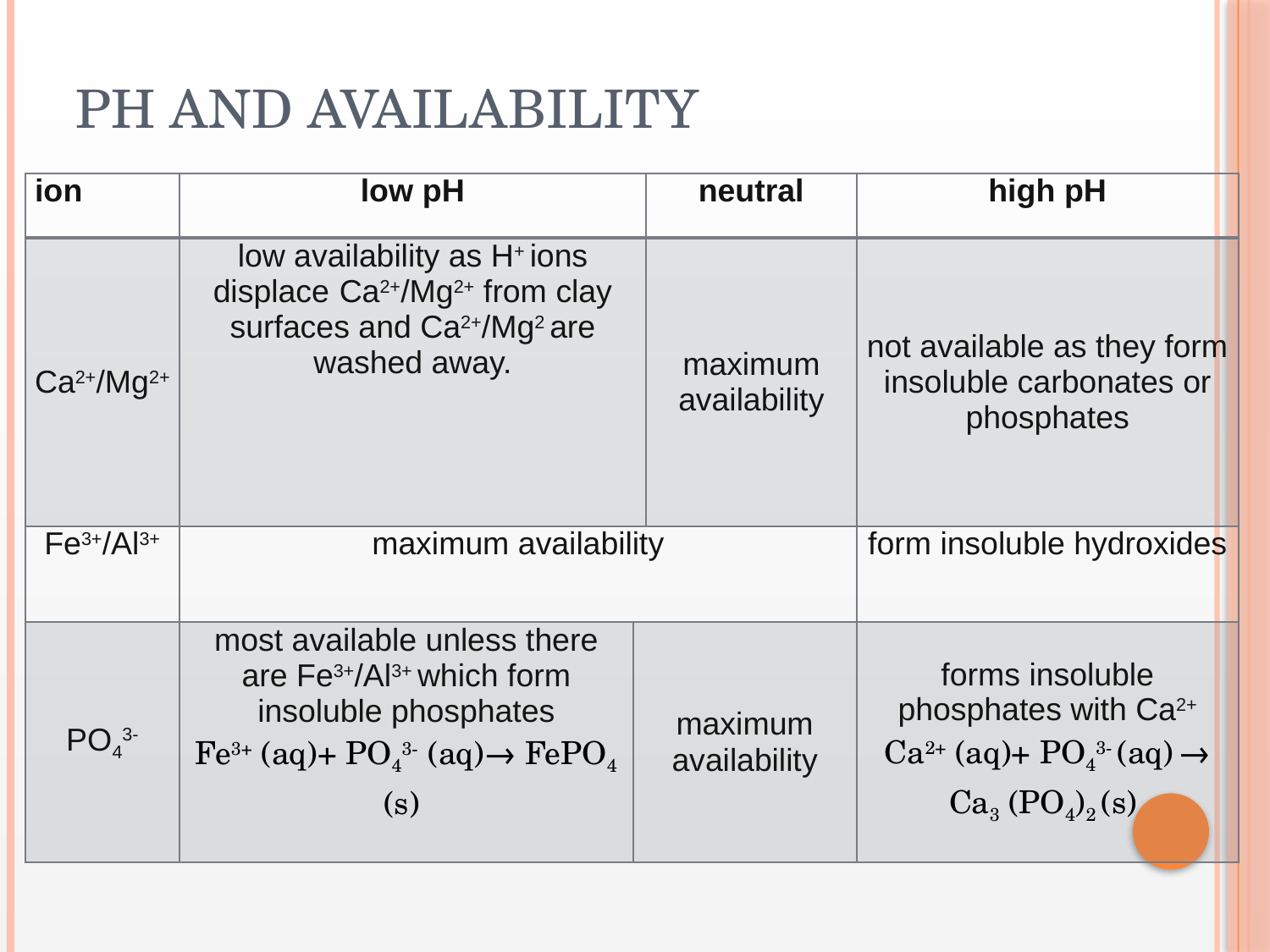

# pH and availability
| ion | low pH |  | neutral | high pH |
| --- | --- | --- | --- | --- |
| Ca2+/Mg2+ | low availability as H+ ions displace Ca2+/Mg2+ from clay surfaces and Ca2+/Mg2 are washed away. |  | maximum availability | not available as they form insoluble carbonates or phosphates |
| Fe3+/Al3+ | maximum availability |  |  | form insoluble hydroxides |
| PO43- | most available unless there are Fe3+/Al3+ which form insoluble phosphates Fe3+ (aq)+ PO43- (aq)→ FePO4 (s) | maximum availability |  | forms insoluble phosphates with Ca2+ Ca2+ (aq)+ PO43- (aq) → Ca3 (PO4)2 (s) |